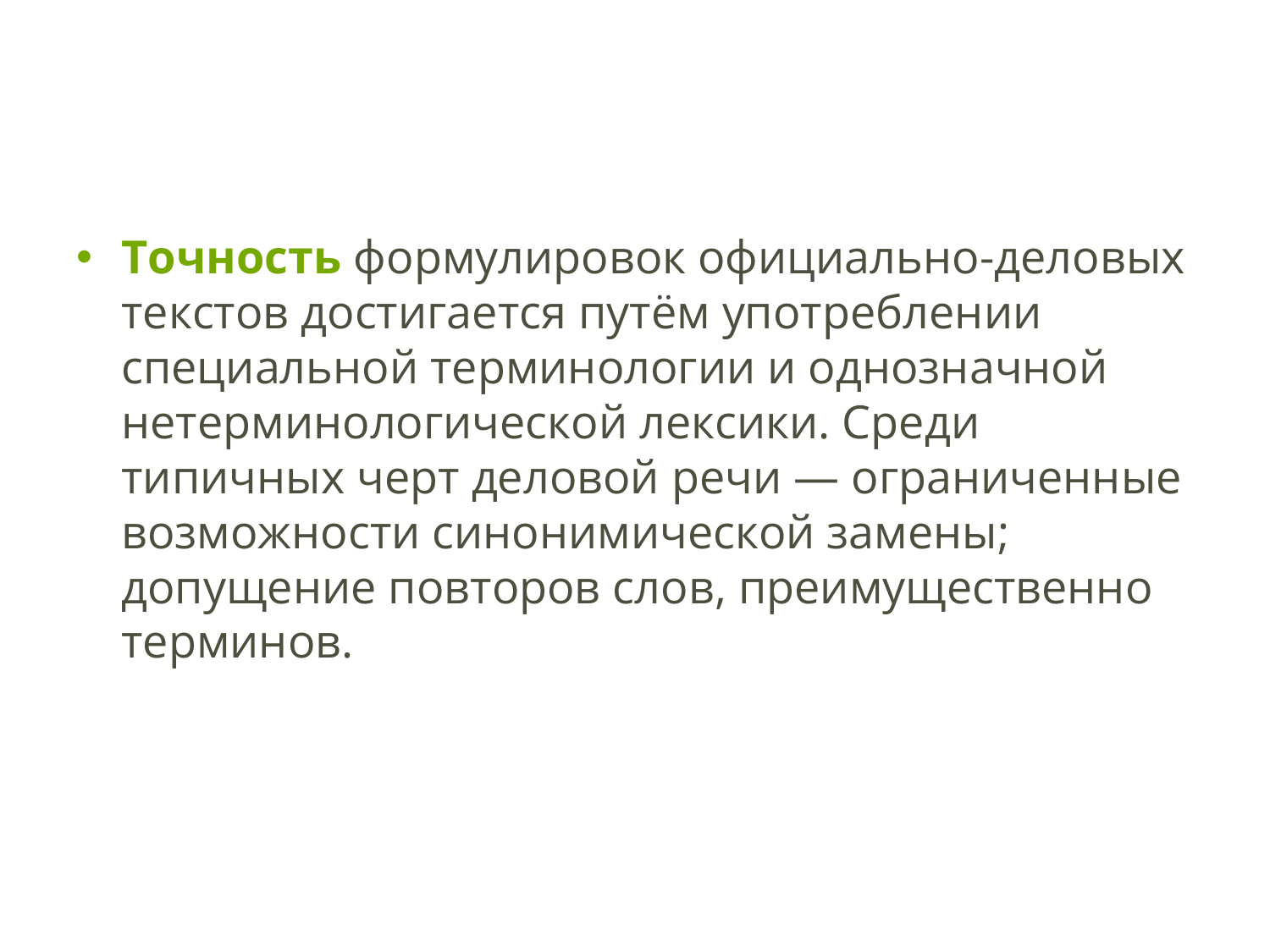

#
Точность формулировок официально-деловых текстов достигается путём употреблении специальной терминологии и однозначной нетерминологической лексики. Среди типичных черт деловой речи — ограниченные возможности синонимической замены; допущение повторов слов, преимущественно терминов.